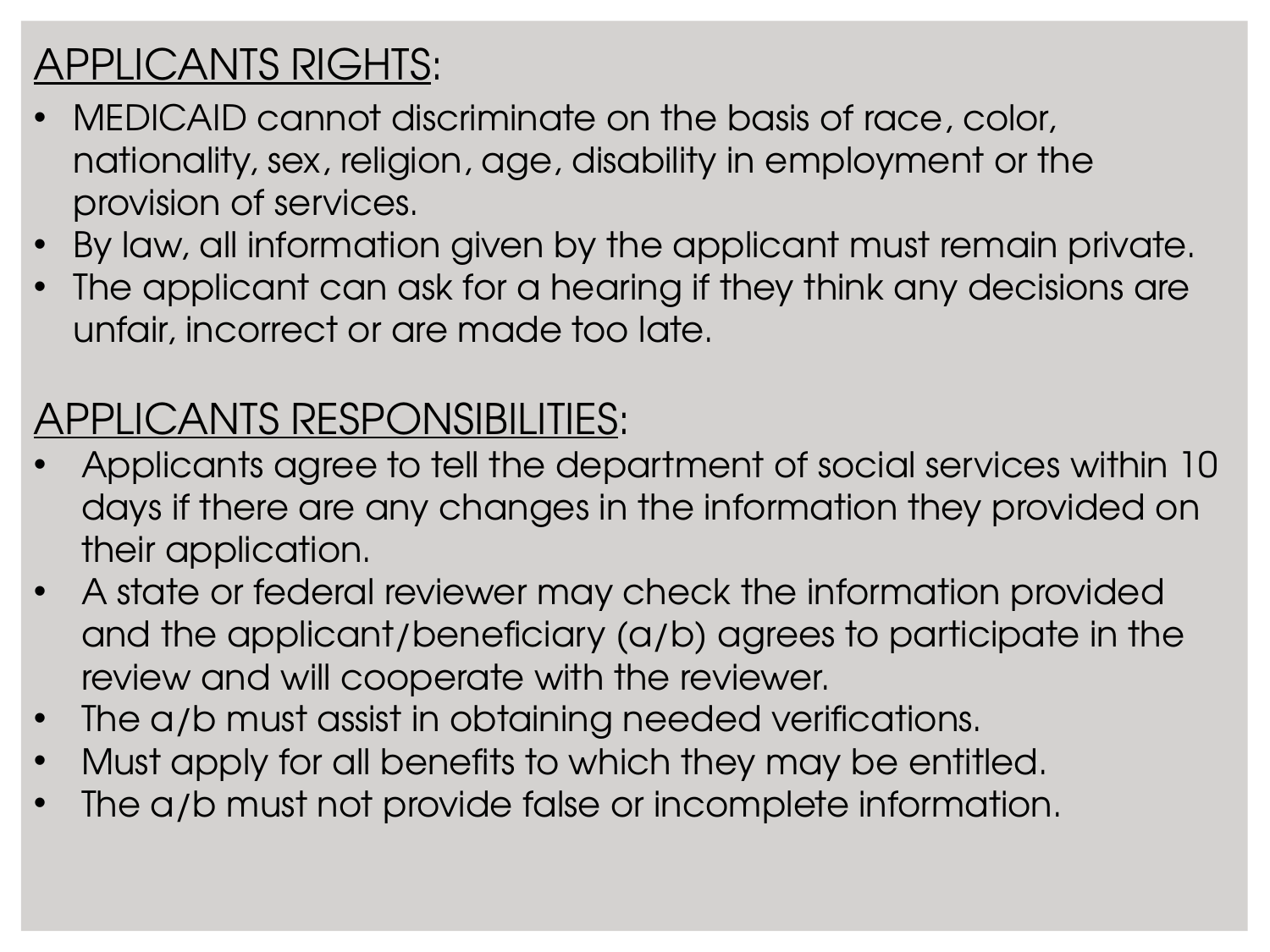

APPLICANTS RIGHTS:

MEDICAID cannot discriminate on the basis of race, color, nationality, sex, religion, age, disability in employment or the provision of services.
By law, all information given by the applicant must remain private.
The applicant can ask for a hearing if they think any decisions are unfair, incorrect or are made too late.

APPLICANTS RESPONSIBILITIES:
Applicants agree to tell the department of social services within 10 days if there are any changes in the information they provided on their application.
A state or federal reviewer may check the information provided and the applicant/beneficiary (a/b) agrees to participate in the review and will cooperate with the reviewer.
The a/b must assist in obtaining needed verifications.
Must apply for all benefits to which they may be entitled.
The a/b must not provide false or incomplete information.